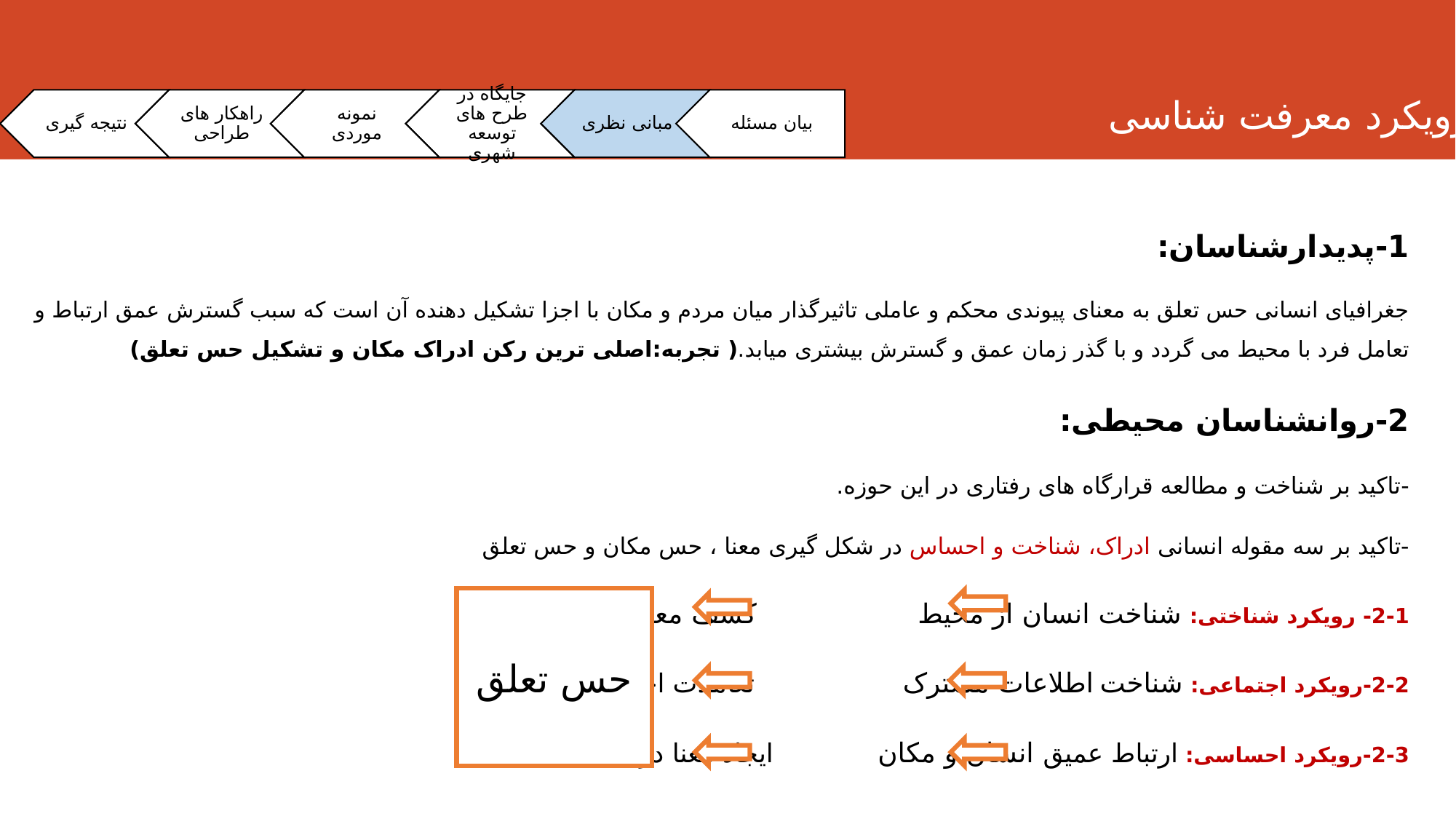

بیان مسئله
مبانی نظری
جایگاه در طرح های توسعه شهری
نمونه موردی
راهکار های طراحی
نتیجه گیری
رویکرد معرفت شناسی
1-پدیدارشناسان:
جغرافیای انسانی حس تعلق به معنای پیوندی محکم و عاملی تاثیرگذار میان مردم و مکان با اجزا تشکیل دهنده آن است که سبب گسترش عمق ارتباط و تعامل فرد با محیط می گردد و با گذر زمان عمق و گسترش بیشتری میابد.( تجربه:اصلی ترین رکن ادراک مکان و تشکیل حس تعلق)
2-روانشناسان محیطی:
-تاکید بر شناخت و مطالعه قرارگاه های رفتاری در این حوزه.
-تاکید بر سه مقوله انسانی ادراک، شناخت و احساس در شکل گیری معنا ، حس مکان و حس تعلق
2-1- رویکرد شناختی: شناخت انسان از محیط                      کشف معنا محیط
2-2-رویکرد اجتماعی: شناخت اطلاعات مشترک                 تعاملات اجتماعی
2-3-رویکرد احساسی: ارتباط عمیق انسان و مکان            ایجاد معنا در محیط
حس تعلق